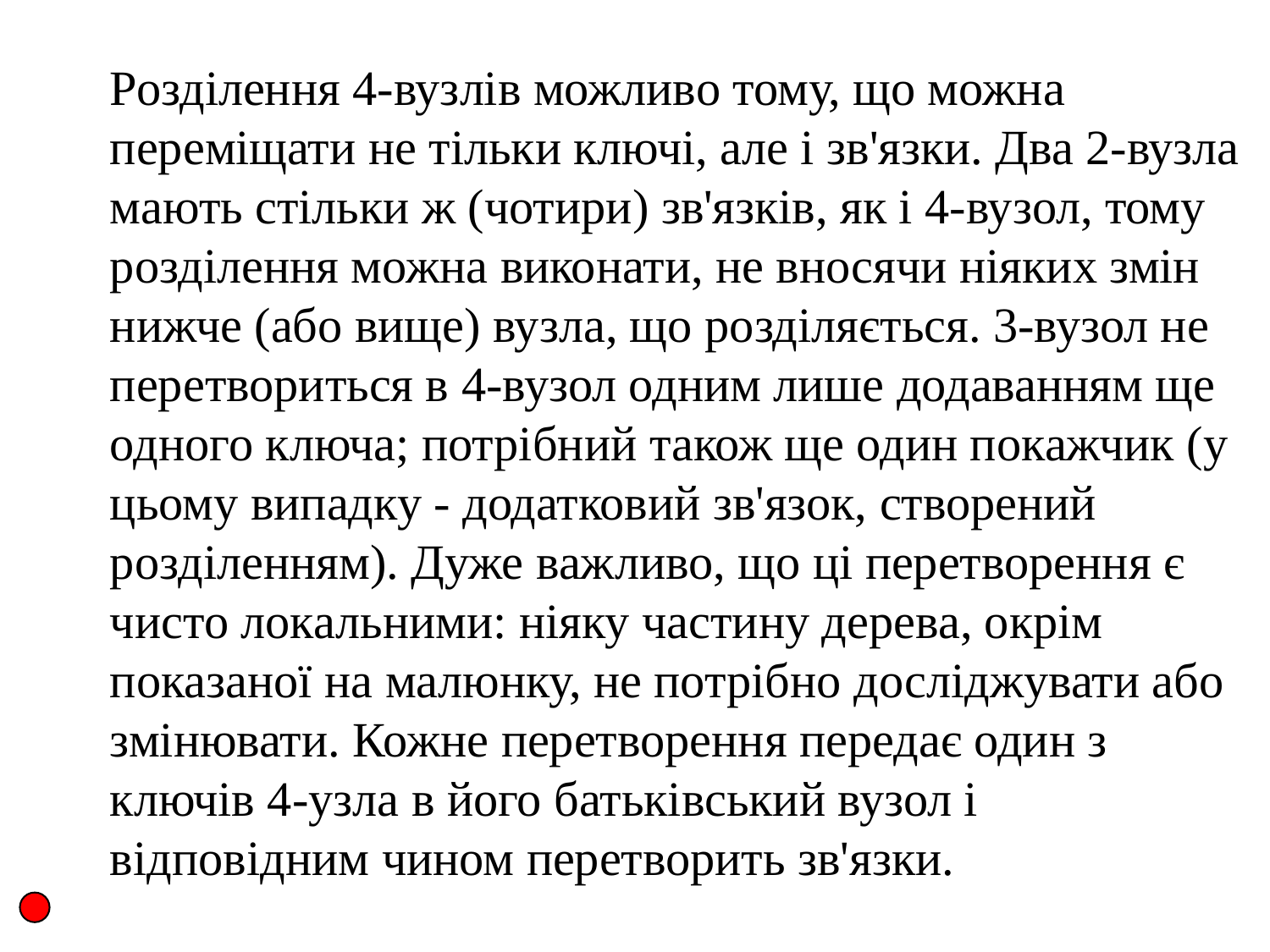

Розділення 4-вузлів можливо тому, що можна переміщати не тільки ключі, але і зв'язки. Два 2-вузла мають стільки ж (чотири) зв'язків, як і 4-вузол, тому розділення можна виконати, не вносячи ніяких змін нижче (або вище) вузла, що розділяється. 3-вузол не перетвориться в 4-вузол одним лише додаванням ще одного ключа; потрібний також ще один покажчик (у цьому випадку - додатковий зв'язок, створений розділенням). Дуже важливо, що ці перетворення є чисто локальними: ніяку частину дерева, окрім показаної на малюнку, не потрібно досліджувати або змінювати. Кожне перетворення передає один з ключів 4-узла в його батьківський вузол і відповідним чином перетворить зв'язки.